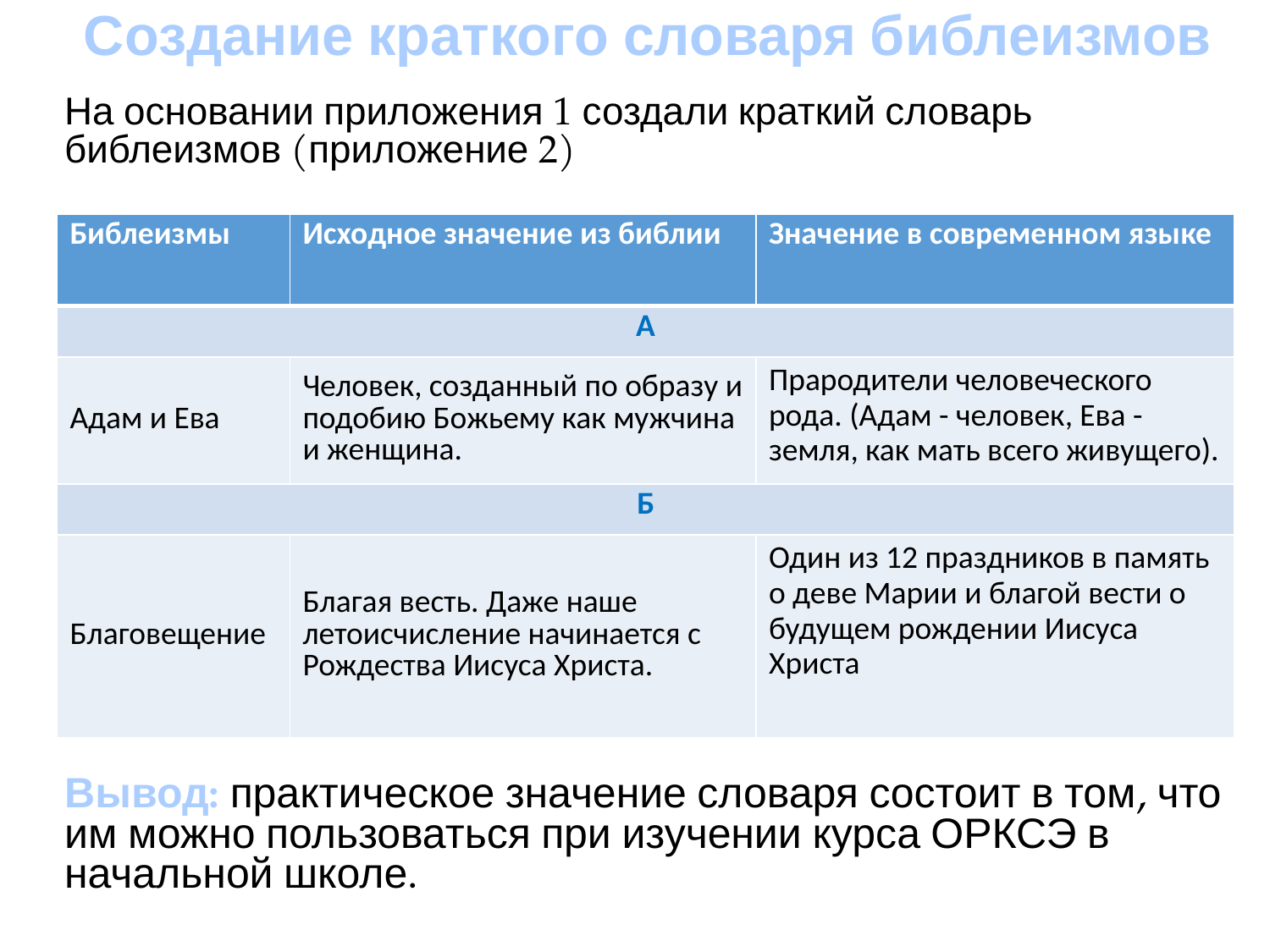

Создание краткого словаря библеизмов

На основании приложения 1 создали краткий словарь библеизмов (приложение 2)
| Библеизмы | Исходное значение из библии | Значение в современном языке |
| --- | --- | --- |
| А |  |  |
| Адам и Ева | Человек, созданный по образу и подобию Божьему как мужчина и женщина. | Прародители человеческого рода. (Адам - человек, Ева - земля, как мать всего живущего). |
| Б |  |  |
| Благовещение | Благая весть. Даже наше летоисчисление начинается с Рождества Иисуса Христа. | Один из 12 праздников в память о деве Марии и благой вести о будущем рождении Иисуса Христа |

Вывод: практическое значение словаря состоит в том, что им можно пользоваться при изучении курса ОРКСЭ в начальной школе.